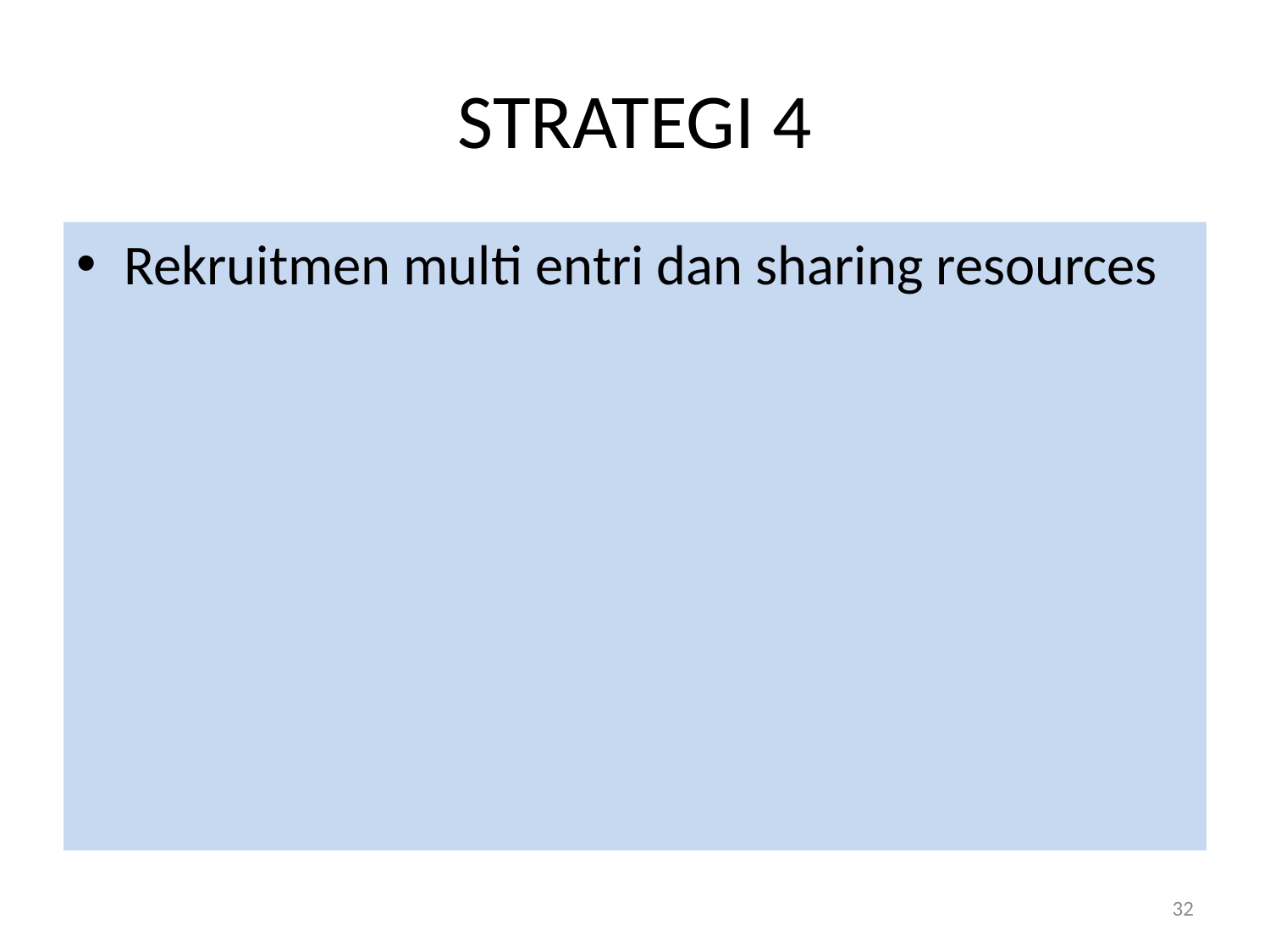

# STRATEGI 4
Rekruitmen multi entri dan sharing resources
32